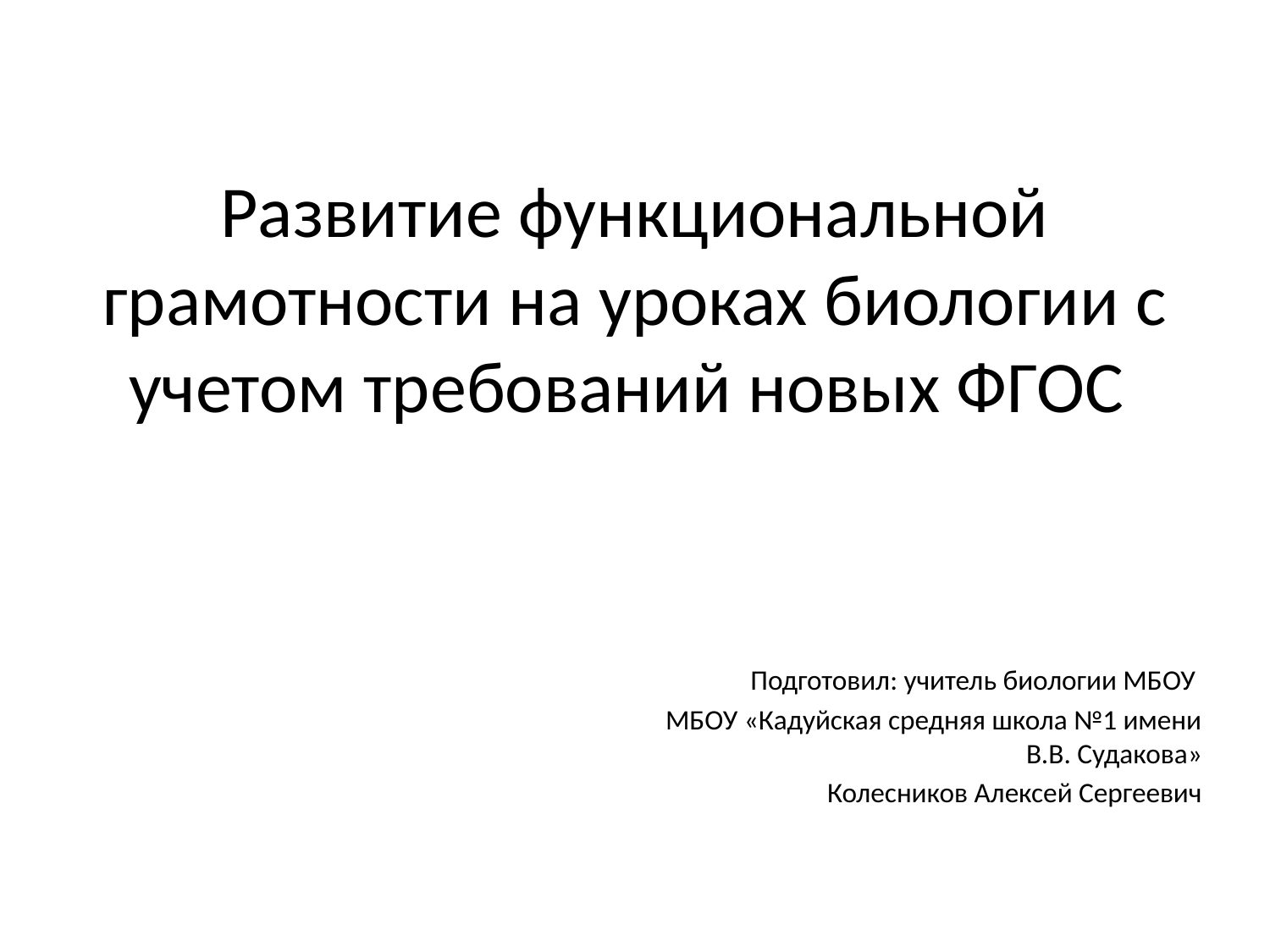

# Развитие функциональной грамотности на уроках биологии с учетом требований новых ФГОС
Подготовил: учитель биологии МБОУ
МБОУ «Кадуйская средняя школа №1 имени В.В. Судакова»
Колесников Алексей Сергеевич